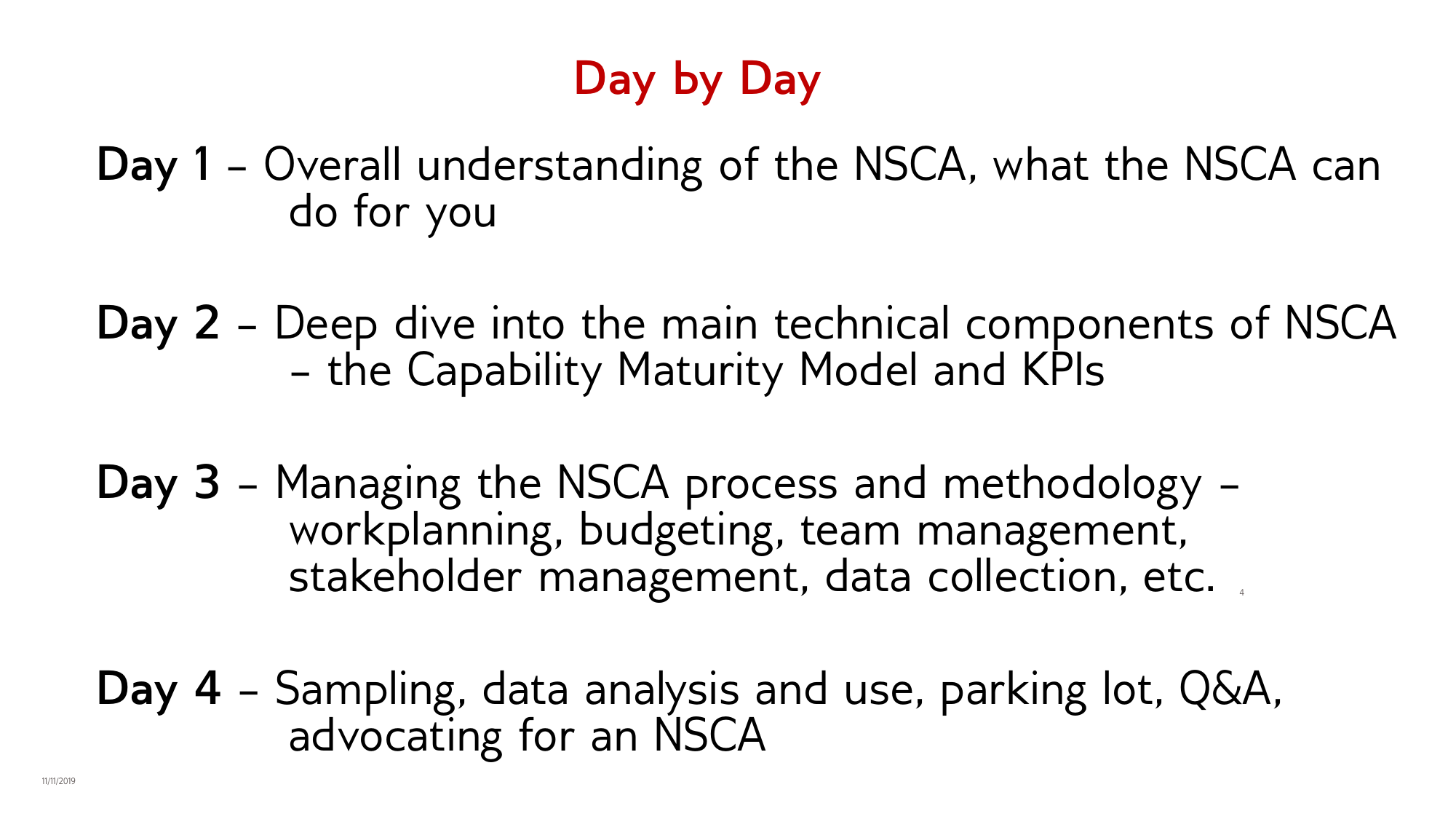

# Day by Day
Day 1 – Overall understanding of the NSCA, what the NSCA can do for you

Day 2 – Deep dive into the main technical components of NSCA – the Capability Maturity Model and KPIs

Day 3 – Managing the NSCA process and methodology – workplanning, budgeting, team management, stakeholder management, data collection, etc.

Day 4 – Sampling, data analysis and use, parking lot, Q&A, advocating for an NSCA

4
11/11/2019